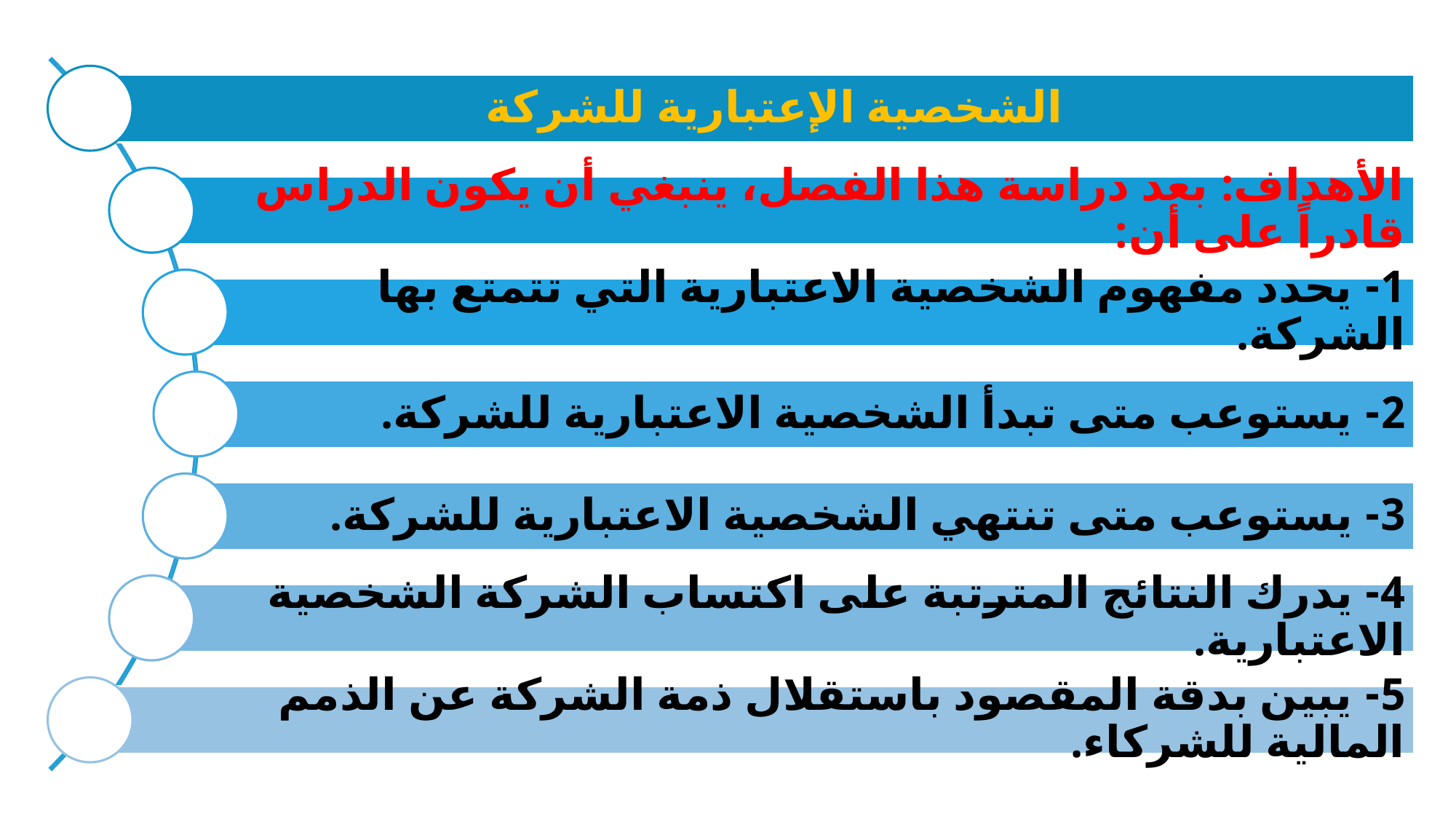

الشخصية الإعتبارية للشركة
الأهداف: بعد دراسة هذا الفصل، ينبغي أن يكون الدراس قادراً على أن:
1- يحدد مفهوم الشخصية الاعتبارية التي تتمتع بها الشركة.
2- يستوعب متى تبدأ الشخصية الاعتبارية للشركة.
3- يستوعب متى تنتهي الشخصية الاعتبارية للشركة.
4- يدرك النتائج المترتبة على اكتساب الشركة الشخصية الاعتبارية.
5- يبين بدقة المقصود باستقلال ذمة الشركة عن الذمم المالية للشركاء.